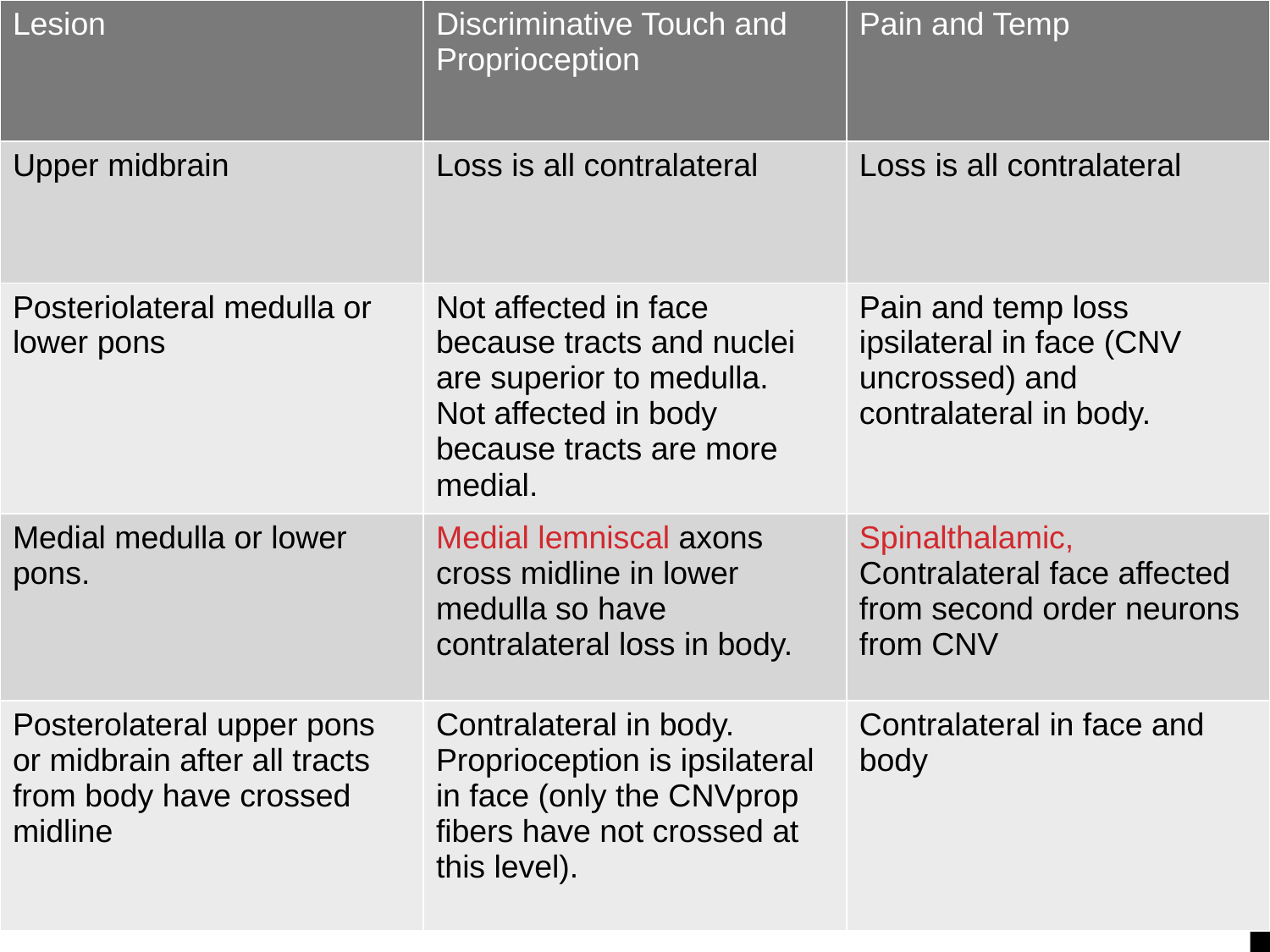

| Lesion | Discriminative Touch and Proprioception | Pain and Temp |
| --- | --- | --- |
| Upper midbrain | Loss is all contralateral | Loss is all contralateral |
| Posteriolateral medulla or lower pons | Not affected in face because tracts and nuclei are superior to medulla. Not affected in body because tracts are more medial. | Pain and temp loss ipsilateral in face (CNV uncrossed) and contralateral in body. |
| Medial medulla or lower pons. | Medial lemniscal axons cross midline in lower medulla so have contralateral loss in body. | Spinalthalamic, Contralateral face affected from second order neurons from CNV |
| Posterolateral upper pons or midbrain after all tracts from body have crossed midline | Contralateral in body. Proprioception is ipsilateral in face (only the CNVprop fibers have not crossed at this level). | Contralateral in face and body |
#